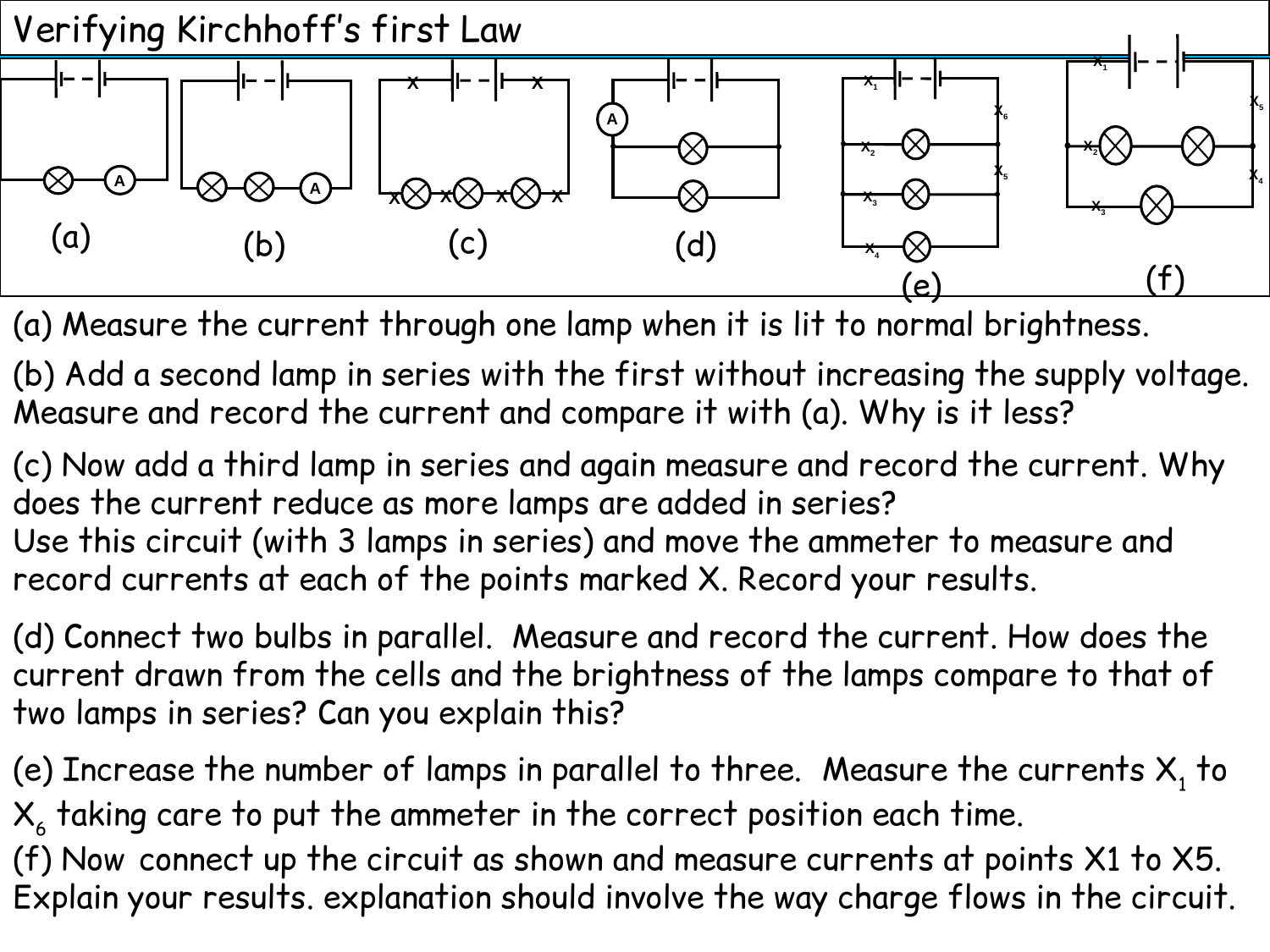

Verifying Kirchhoff’s first Law

X1
X5
X2
X4
X3

X1
X6
X2
X5
X3
X4

A

X
X

X
X
X
X

A

A

(a)
(c)
(b)
(d)
(f)
(e)
(a) Measure the current through one lamp when it is lit to normal brightness.

(b) Add a second lamp in series with the first without increasing the supply voltage. Measure and record the current and compare it with (a). Why is it less?
(c) Now add a third lamp in series and again measure and record the current. Why does the current reduce as more lamps are added in series?
Use this circuit (with 3 lamps in series) and move the ammeter to measure and record currents at each of the points marked X. Record your results.

(d) Connect two bulbs in parallel.  Measure and record the current. How does the current drawn from the cells and the brightness of the lamps compare to that of two lamps in series? Can you explain this?
(e) Increase the number of lamps in parallel to three.  Measure the currents X1 to X6 taking care to put the ammeter in the correct position each time.
(f) Now connect up the circuit as shown and measure currents at points X1 to X5.
Explain your results. explanation should involve the way charge flows in the circuit.